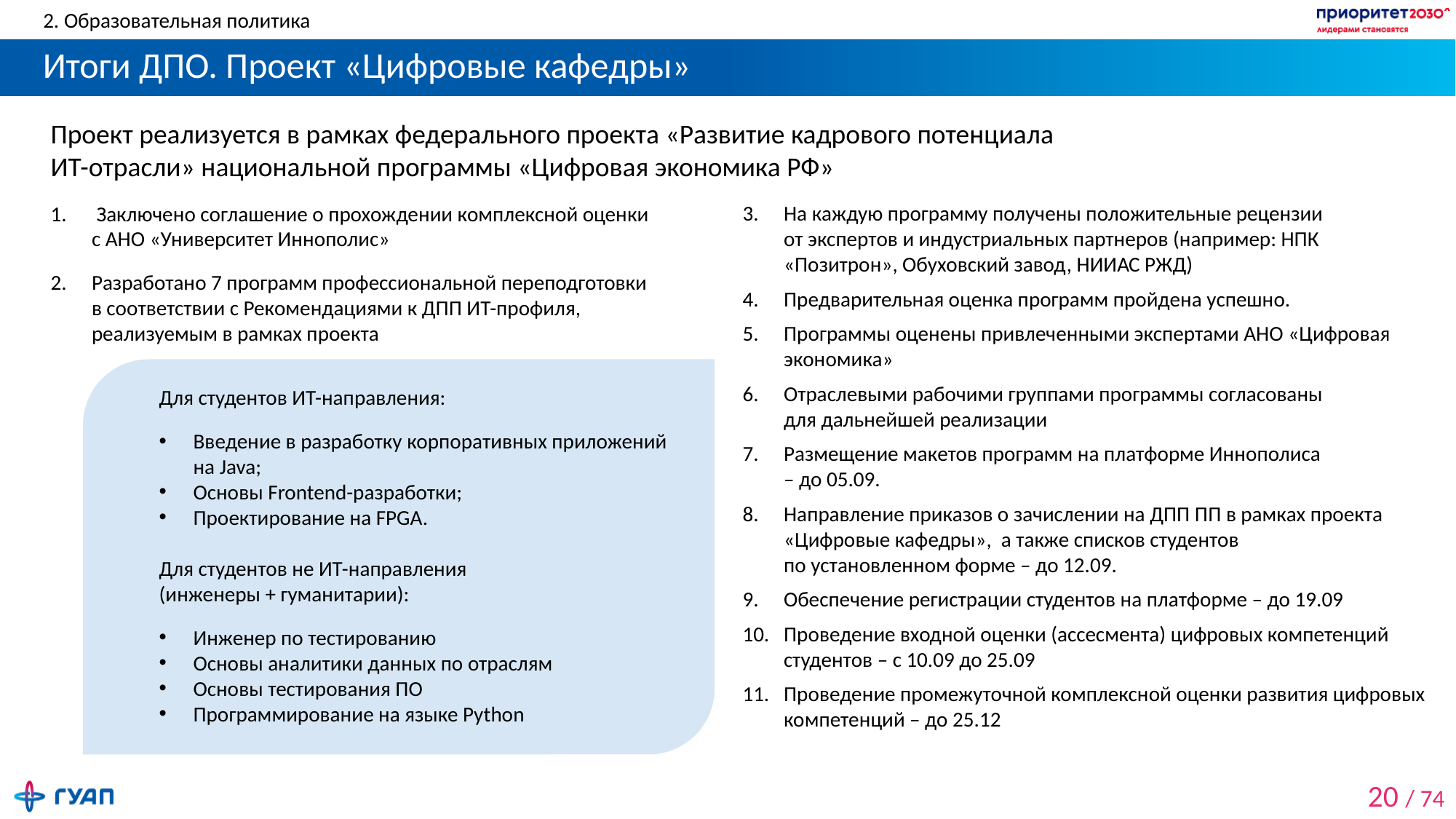

2. Образовательная политика
# Итоги ДПО. Проект «Цифровые кафедры»
Проект реализуется в рамках федерального проекта «Развитие кадрового потенциала ИТ-отрасли» национальной программы «Цифровая экономика РФ»
 Заключено соглашение о прохождении комплексной оценки
с АНО «Университет Иннополис»
Разработано 7 программ профессиональной переподготовки
в соответствии с Рекомендациями к ДПП ИТ-профиля, реализуемым в рамках проекта
На каждую программу получены положительные рецензии
от экспертов и индустриальных партнеров (например: НПК «Позитрон», Обуховский завод, НИИАС РЖД)
Предварительная оценка программ пройдена успешно.
Программы оценены привлеченными экспертами АНО «Цифровая экономика»
Отраслевыми рабочими группами программы согласованы
для дальнейшей реализации
Размещение макетов программ на платформе Иннополиса
– до 05.09.
Направление приказов о зачислении на ДПП ПП в рамках проекта «Цифровые кафедры»,  а также списков студентов
по установленном форме – до 12.09.
Обеспечение регистрации студентов на платформе – до 19.09
Проведение входной оценки (ассесмента) цифровых компетенций студентов – с 10.09 до 25.09
Проведение промежуточной комплексной оценки развития цифровых компетенций – до 25.12

Для студентов ИТ-направления:
Введение в разработку корпоративных приложений
на Java;
Основы Frontend-разработки;
Проектирование на FPGA.

Для студентов не ИТ-направления
(инженеры + гуманитарии):
Инженер по тестированию
Основы аналитики данных по отраслям
Основы тестирования ПО
Программирование на языке Python